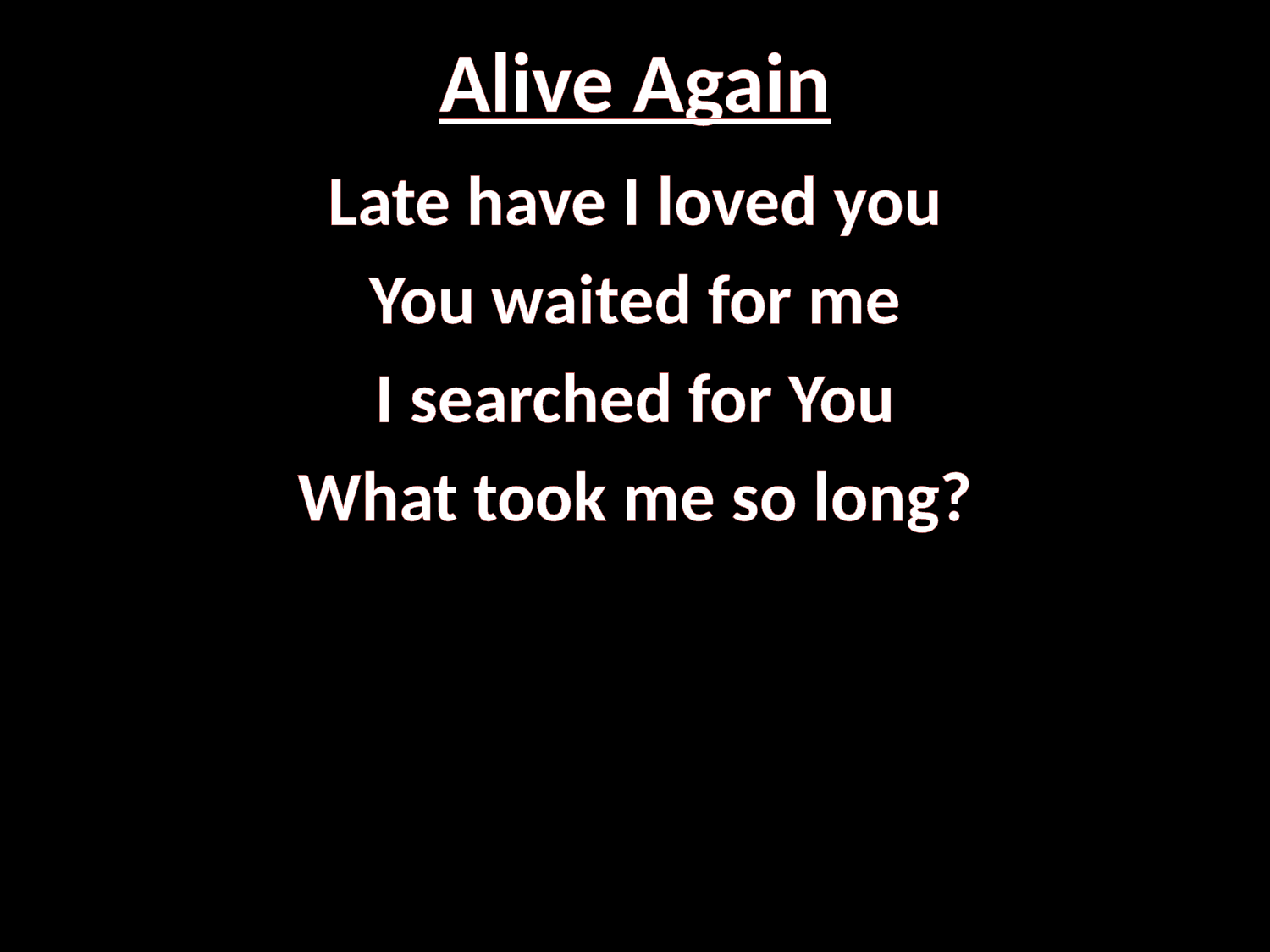

# Alive Again
Late have I loved you
You waited for me
I searched for You
What took me so long?